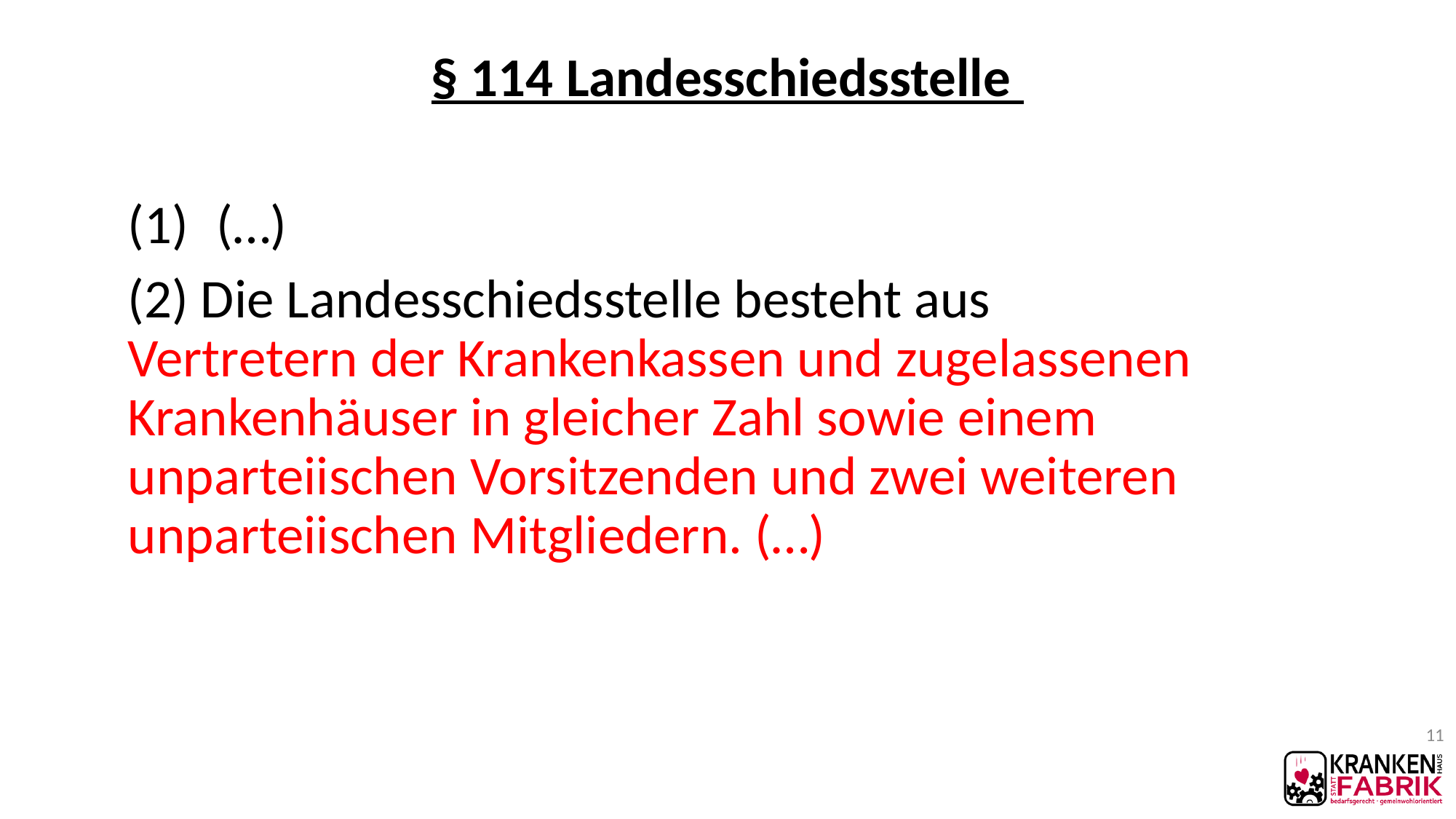

# § 114 Landesschiedsstelle
(…)
(2) Die Landesschiedsstelle besteht aus Vertretern der Krankenkassen und zugelassenen Krankenhäuser in gleicher Zahl sowie einem unparteiischen Vorsitzenden und zwei weiteren unparteiischen Mitgliedern. (…)
11